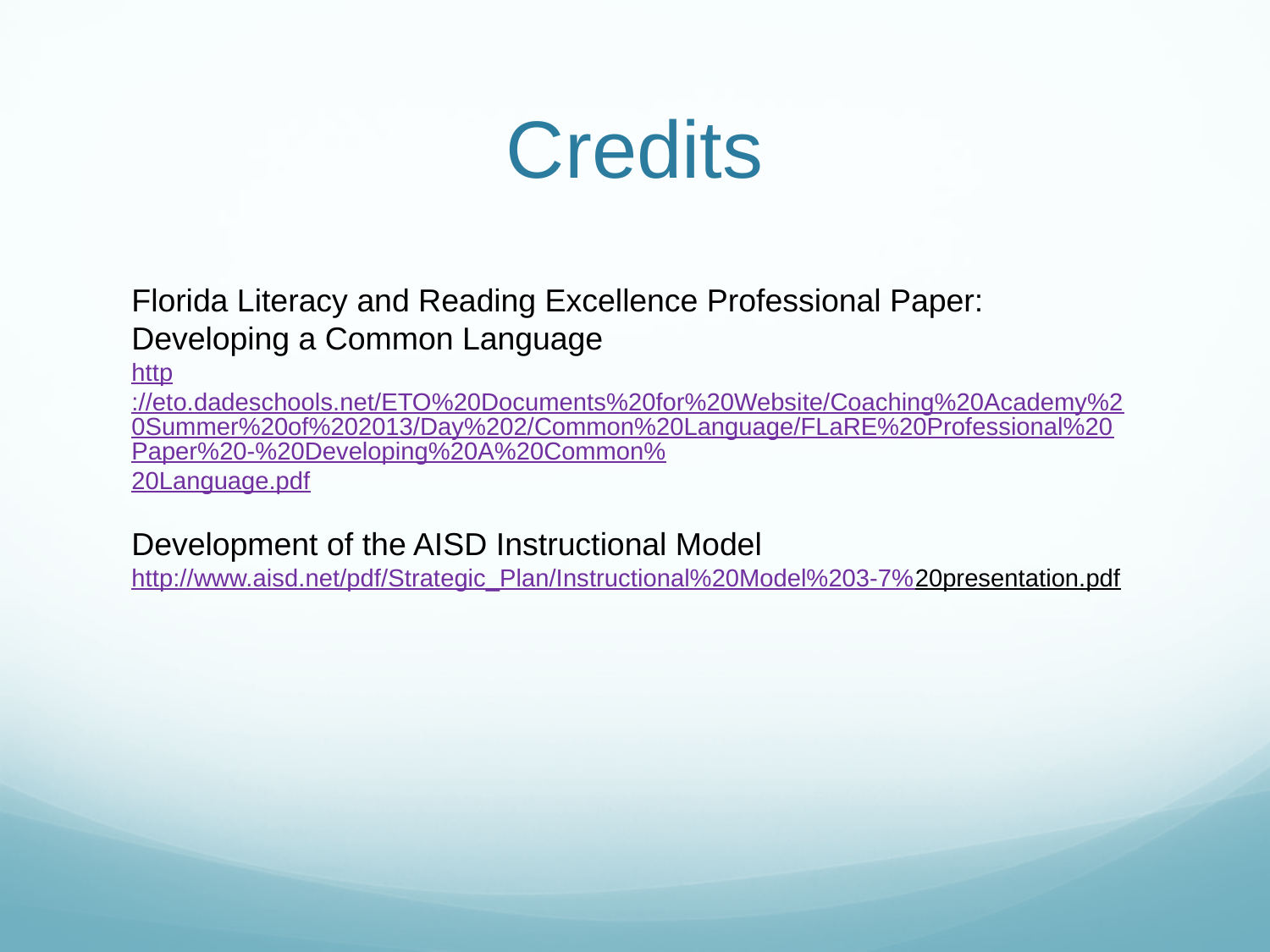

# Credits
Florida Literacy and Reading Excellence Professional Paper: Developing a Common Language
http://eto.dadeschools.net/ETO%20Documents%20for%20Website/Coaching%20Academy%20Summer%20of%202013/Day%202/Common%20Language/FLaRE%20Professional%20Paper%20-%20Developing%20A%20Common%20Language.pdf

Development of the AISD Instructional Model
http://www.aisd.net/pdf/Strategic_Plan/Instructional%20Model%203-7%20presentation.pdf